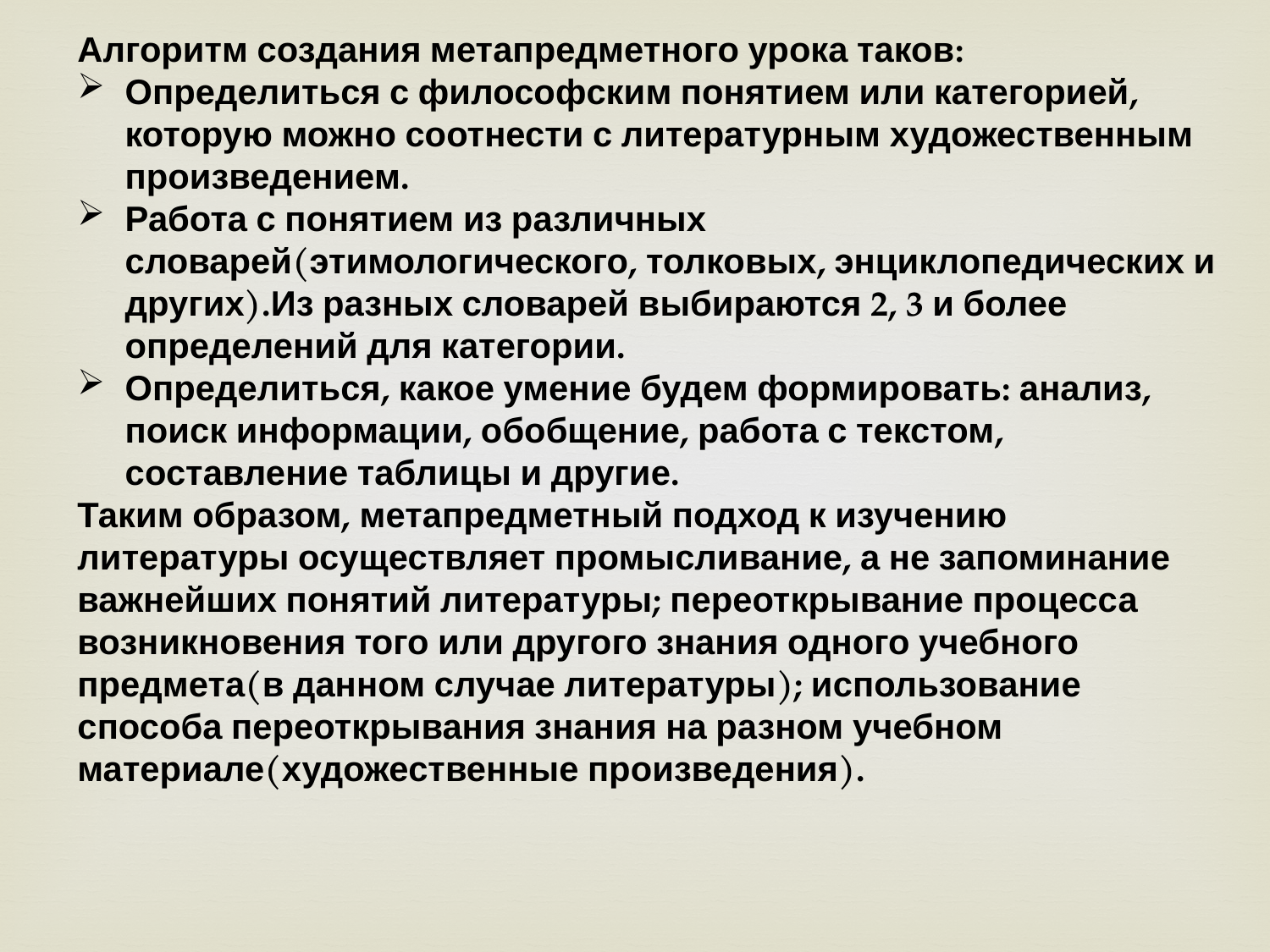

Алгоритм создания метапредметного урока таков:
Определиться с философским понятием или категорией, которую можно соотнести с литературным художественным произведением.
Работа с понятием из различных словарей(этимологического, толковых, энциклопедических и других).Из разных словарей выбираются 2, 3 и более определений для категории.
Определиться, какое умение будем формировать: анализ, поиск информации, обобщение, работа с текстом, составление таблицы и другие.
Таким образом, метапредметный подход к изучению литературы осуществляет промысливание, а не запоминание важнейших понятий литературы; переоткрывание процесса возникновения того или другого знания одного учебного  предмета(в данном случае литературы); использование способа переоткрывания знания на разном учебном      материале(художественные произведения).